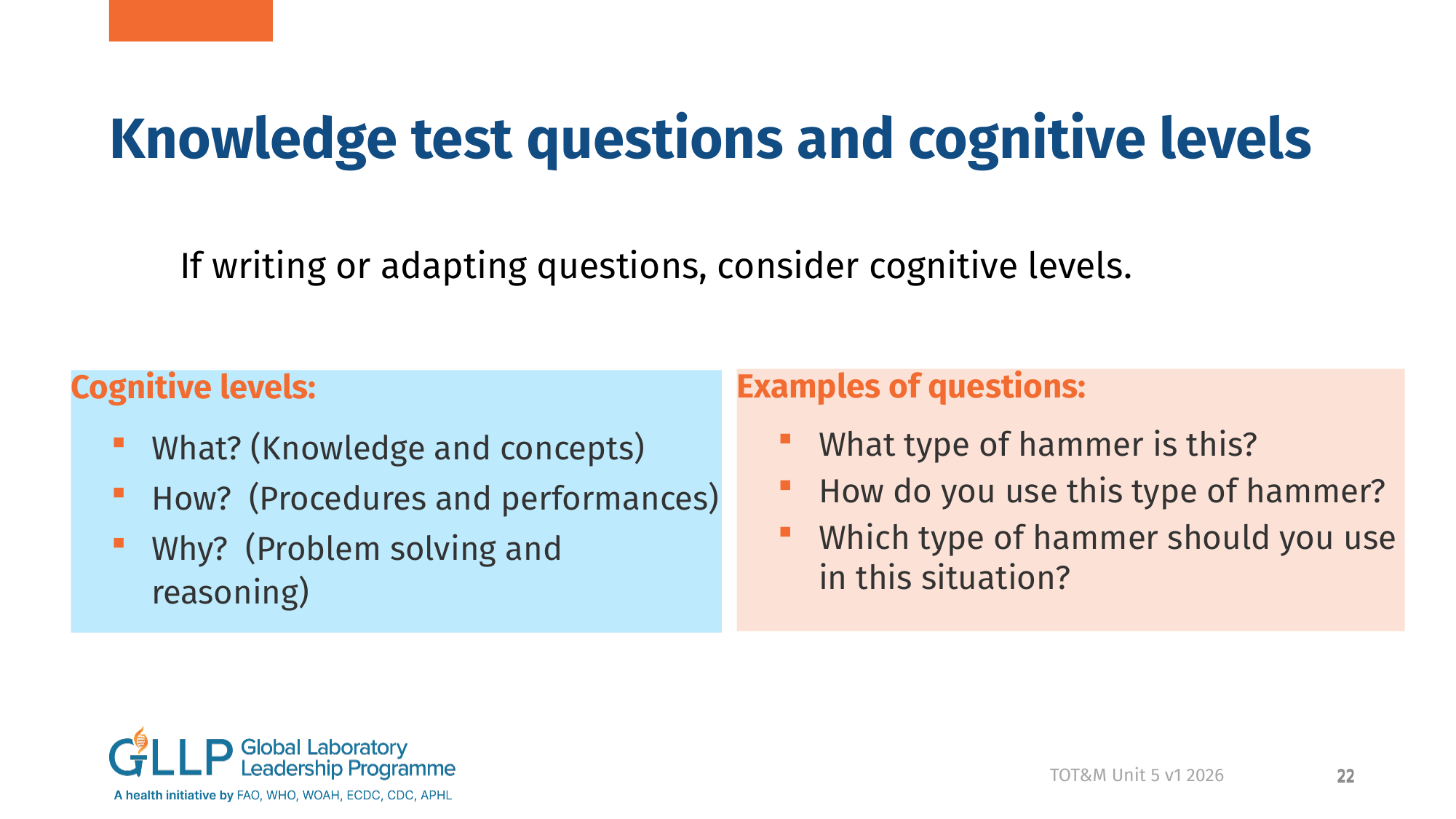

# Knowledge test questions and cognitive levels
If writing or adapting questions, consider cognitive levels.
Examples of questions:
What type of hammer is this?
How do you use this type of hammer?
Which type of hammer should you use in this situation?

Cognitive levels:
What? (Knowledge and concepts)
How?  (Procedures and performances)
Why?  (Problem solving and reasoning)

TOT&M Unit 5 V1 2026
TOT&M Unit 5 v1 2026
22
22